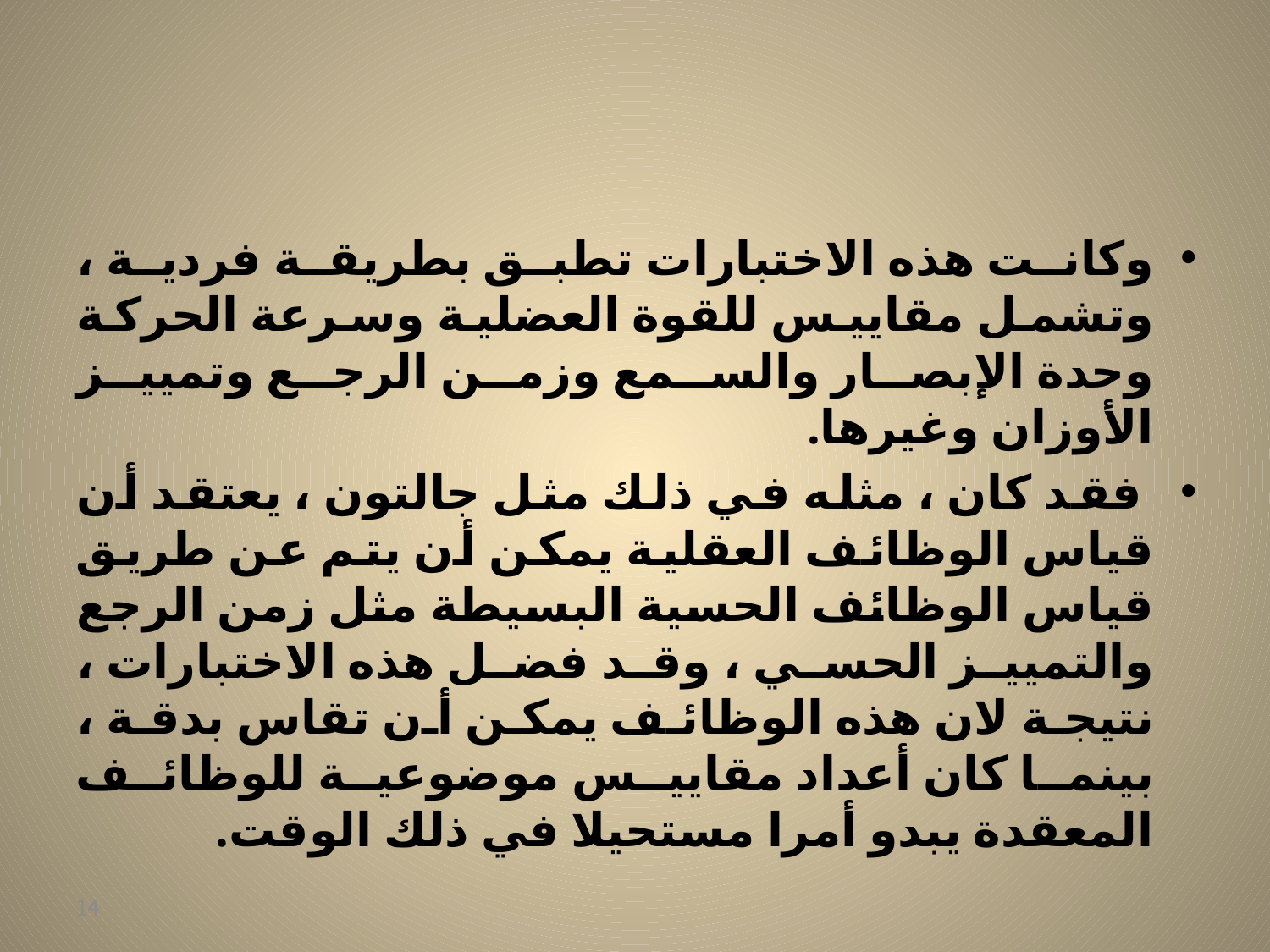

#
وكانت هذه الاختبارات تطبق بطريقة فردية ، وتشمل مقاييس للقوة العضلية وسرعة الحركة وحدة الإبصار والسمع وزمن الرجع وتمييز الأوزان وغيرها.
 فقد كان ، مثله في ذلك مثل جالتون ، يعتقد أن قياس الوظائف العقلية يمكن أن يتم عن طريق قياس الوظائف الحسية البسيطة مثل زمن الرجع والتمييز الحسي ، وقد فضل هذه الاختبارات ، نتيجة لان هذه الوظائف يمكن أن تقاس بدقة ، بينما كان أعداد مقاييس موضوعية للوظائف المعقدة يبدو أمرا مستحيلا في ذلك الوقت.

14